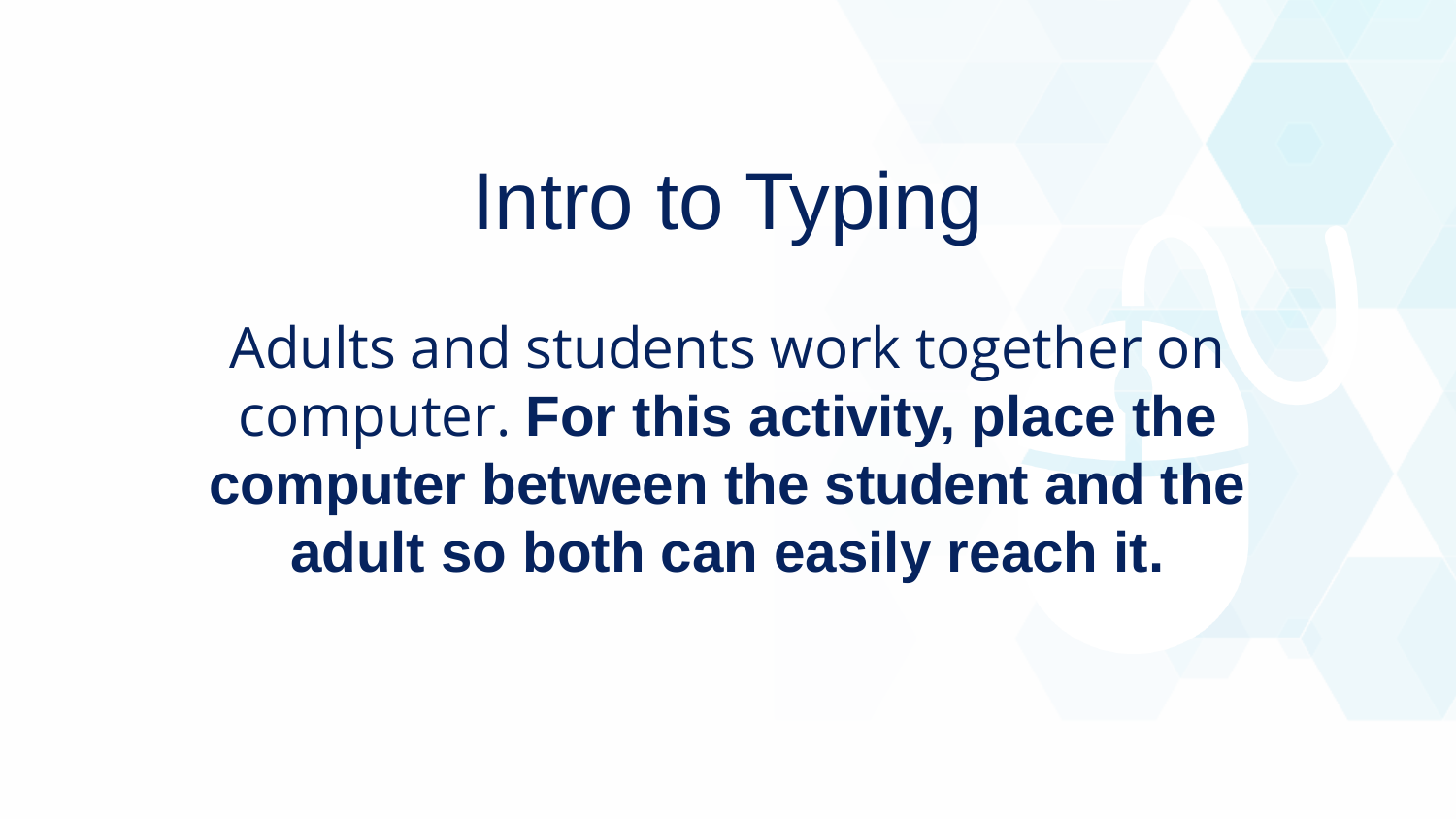

Intro to Typing
Adults and students work together on computer. For this activity, place the computer between the student and the adult so both can easily reach it.